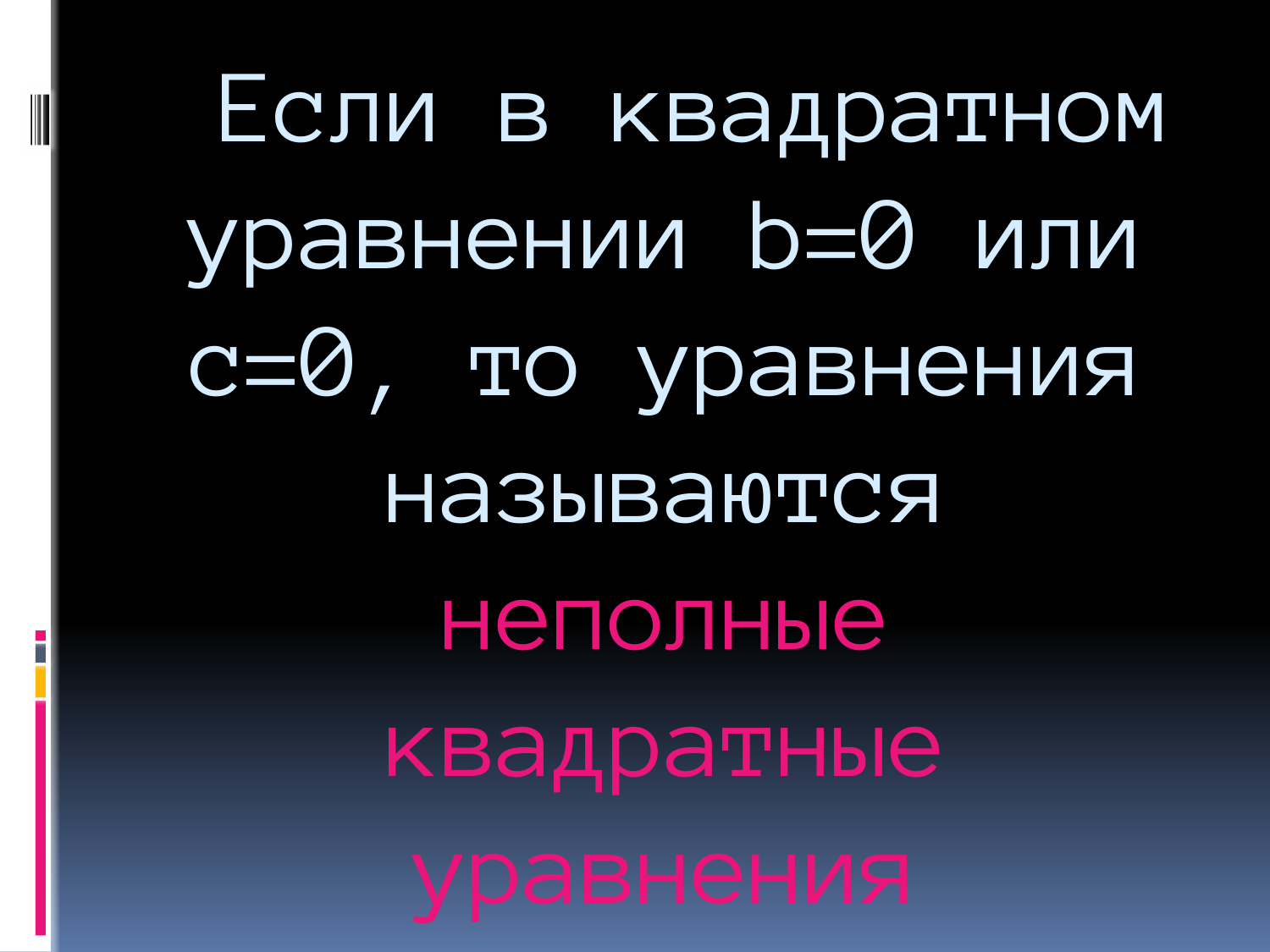

# Если в квадратном уравнении b=0 или с=0, то уравнения называются неполные квадратные уравнения